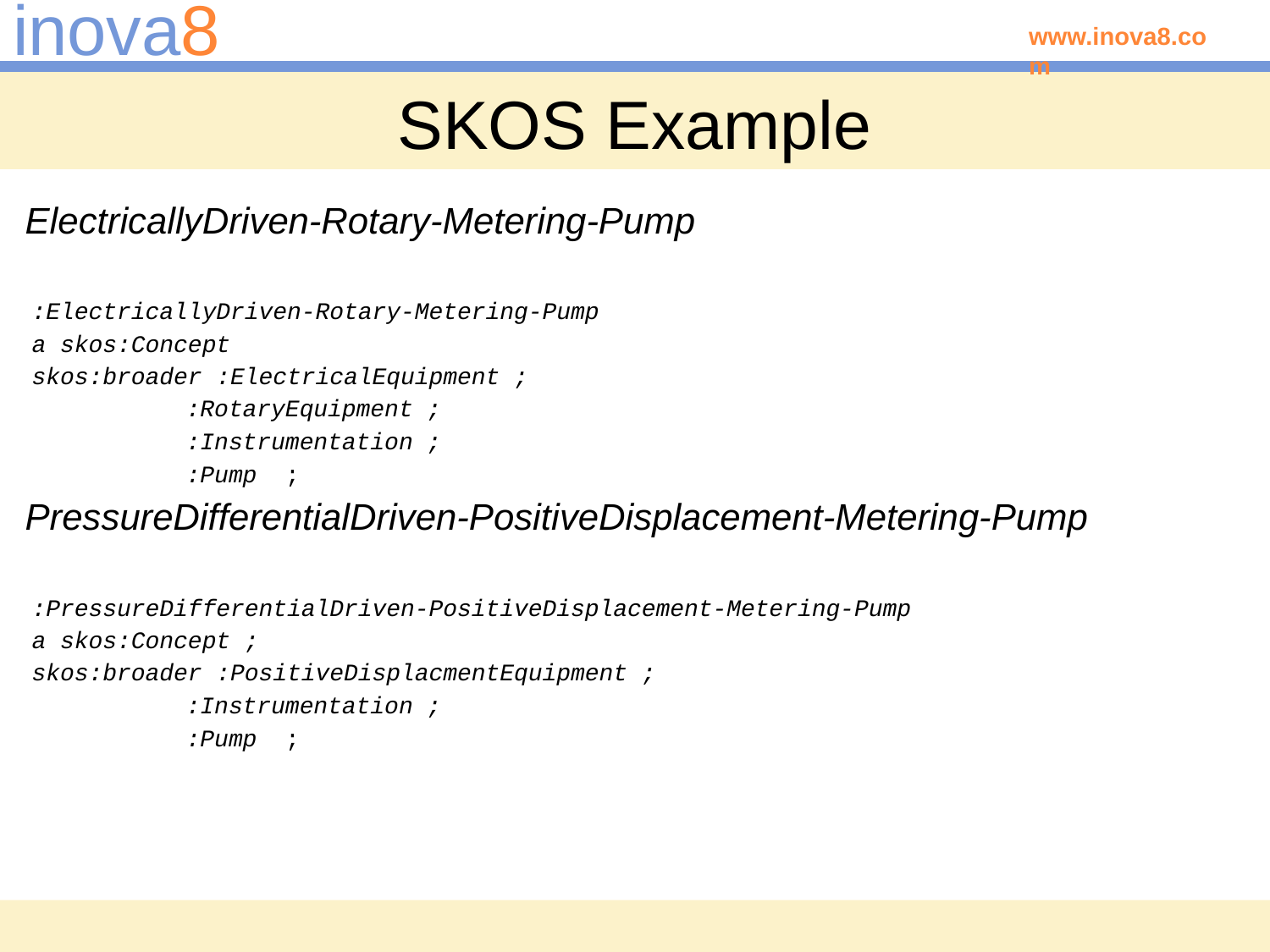

# SKOS Example
ElectricallyDriven-Rotary-Metering-Pump

:ElectricallyDriven-Rotary-Metering-Pump
	a skos:Concept
	skos:broader :ElectricalEquipment ;
:RotaryEquipment ;
:Instrumentation ;
:Pump  ;
PressureDifferentialDriven-PositiveDisplacement-Metering-Pump

:PressureDifferentialDriven-PositiveDisplacement-Metering-Pump
	a skos:Concept ;
	skos:broader :PositiveDisplacmentEquipment ;
:Instrumentation ;
:Pump  ;